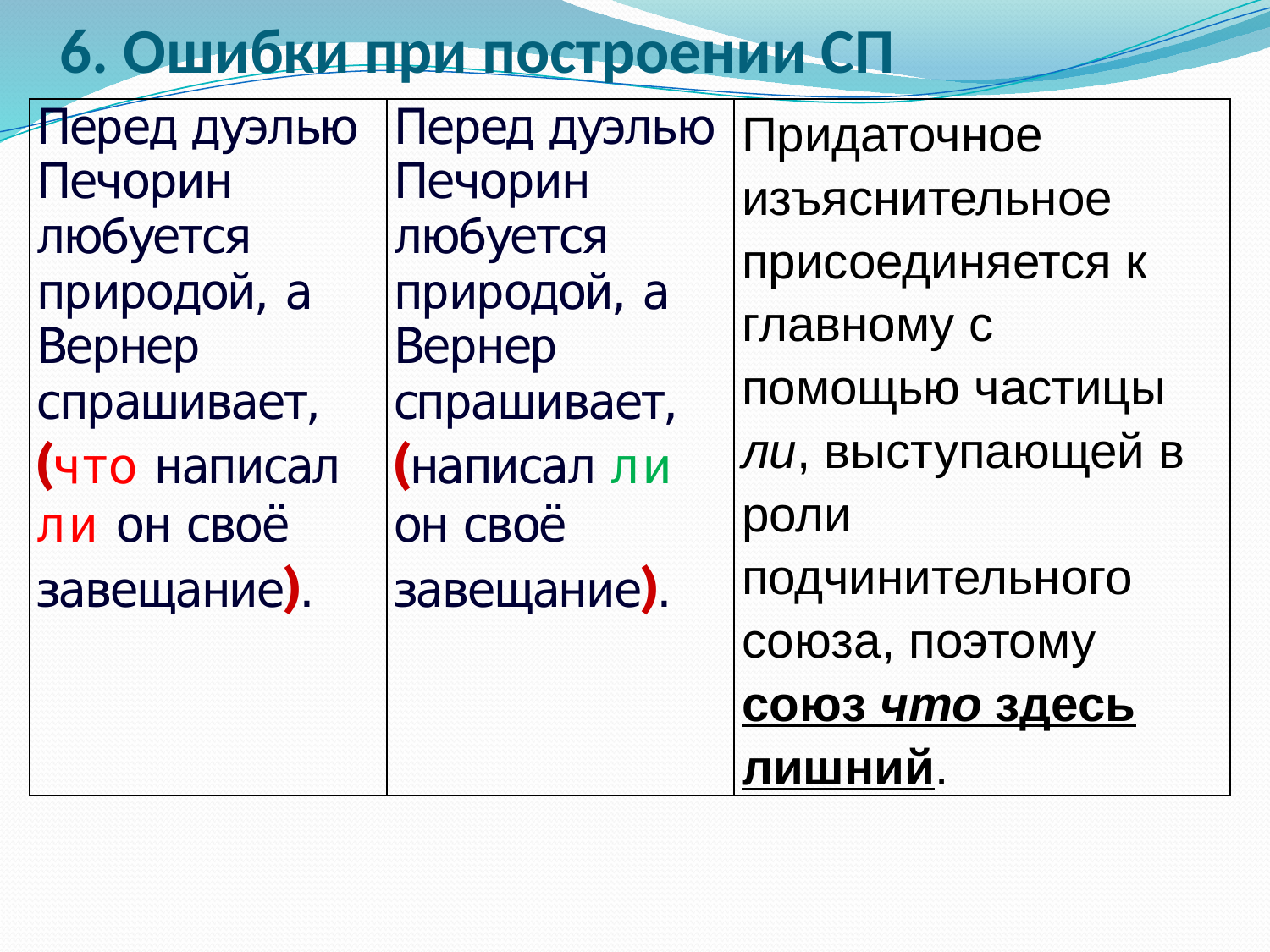

# 6. Ошибки при построении СП
| Перед дуэлью Печорин любуется природой, а Вернер спрашивает, (что написал ли он своё завещание). | Перед дуэлью Печорин любуется природой, а Вернер спрашивает, (написал ли он своё завещание). | Придаточное изъяснительное присоединяется к главному с помощью частицы ли, выступающей в роли подчинительного союза, поэтому союз что здесь лишний. |
| --- | --- | --- |